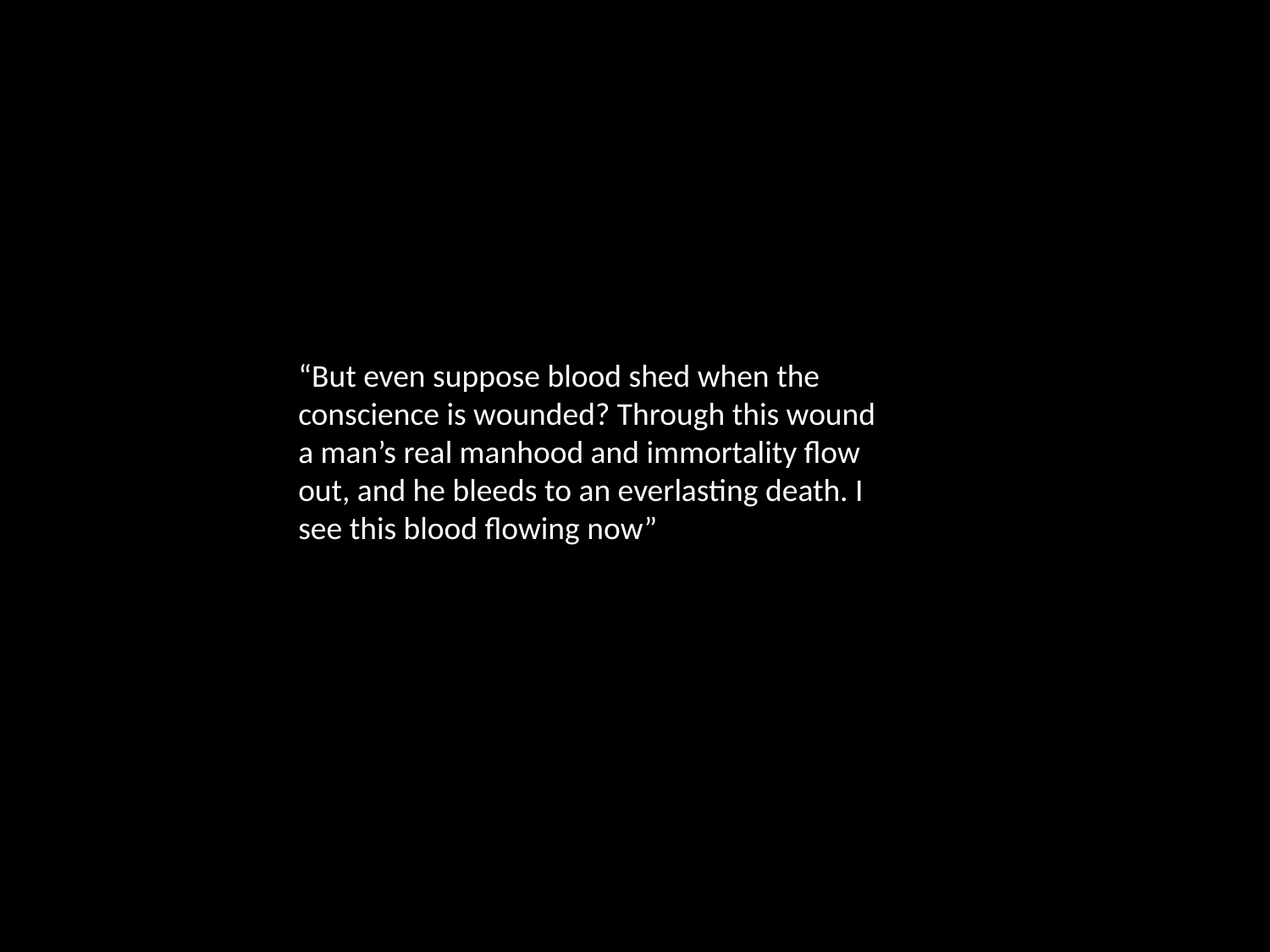

“But even suppose blood shed when the conscience is wounded? Through this wound a man’s real manhood and immortality flow out, and he bleeds to an everlasting death. I see this blood flowing now”